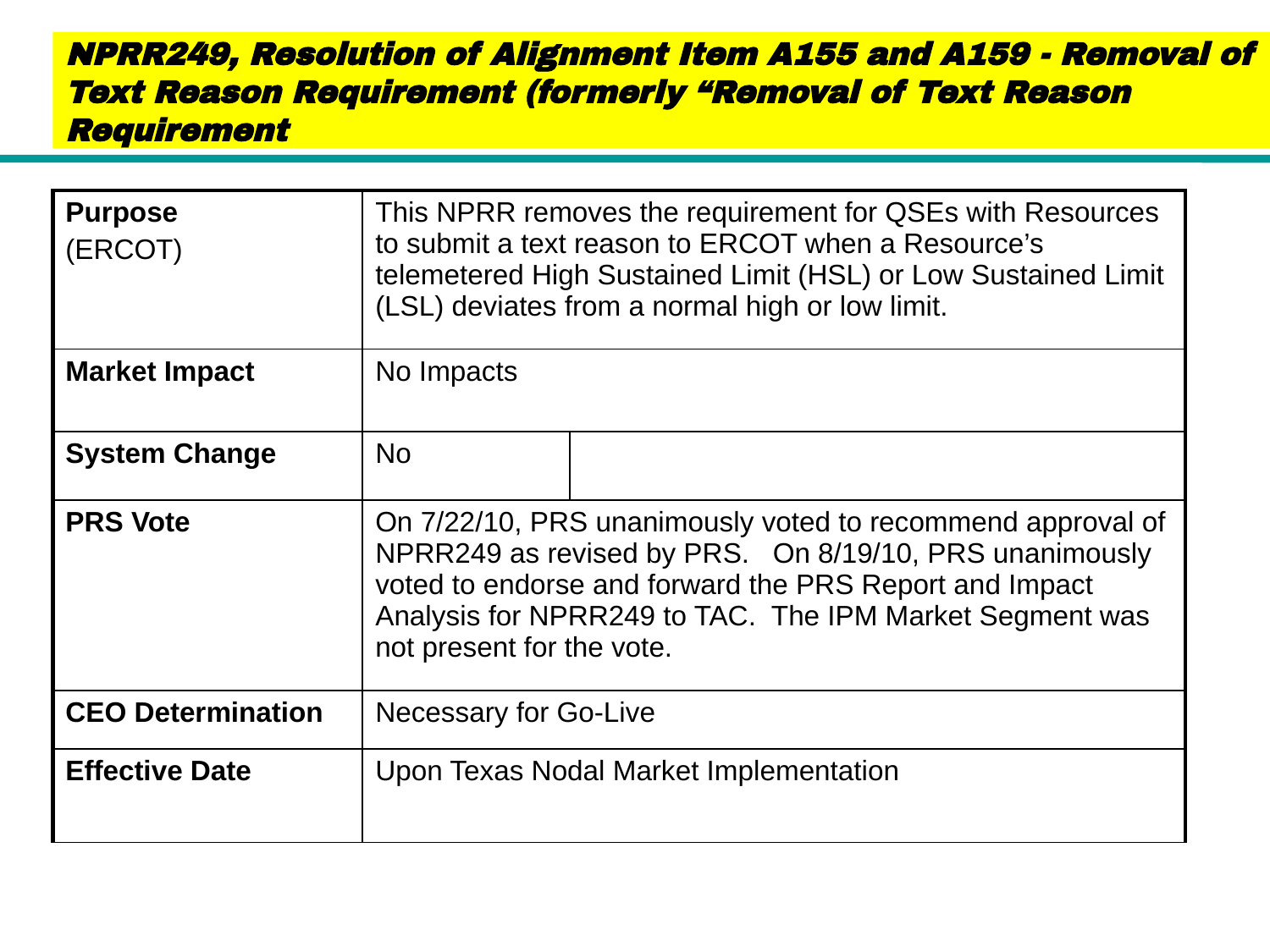

NPRR249, Resolution of Alignment Item A155 and A159 - Removal of Text Reason Requirement (formerly “Removal of Text Reason Requirement
| Purpose (ERCOT) | This NPRR removes the requirement for QSEs with Resources to submit a text reason to ERCOT when a Resource’s telemetered High Sustained Limit (HSL) or Low Sustained Limit (LSL) deviates from a normal high or low limit. |  |
| --- | --- | --- |
| Market Impact | No Impacts |  |
| System Change | No |  |
| PRS Vote | On 7/22/10, PRS unanimously voted to recommend approval of NPRR249 as revised by PRS. On 8/19/10, PRS unanimously voted to endorse and forward the PRS Report and Impact Analysis for NPRR249 to TAC. The IPM Market Segment was not present for the vote. |  |
| CEO Determination | Necessary for Go-Live |  |
| Effective Date | Upon Texas Nodal Market Implementation |  |